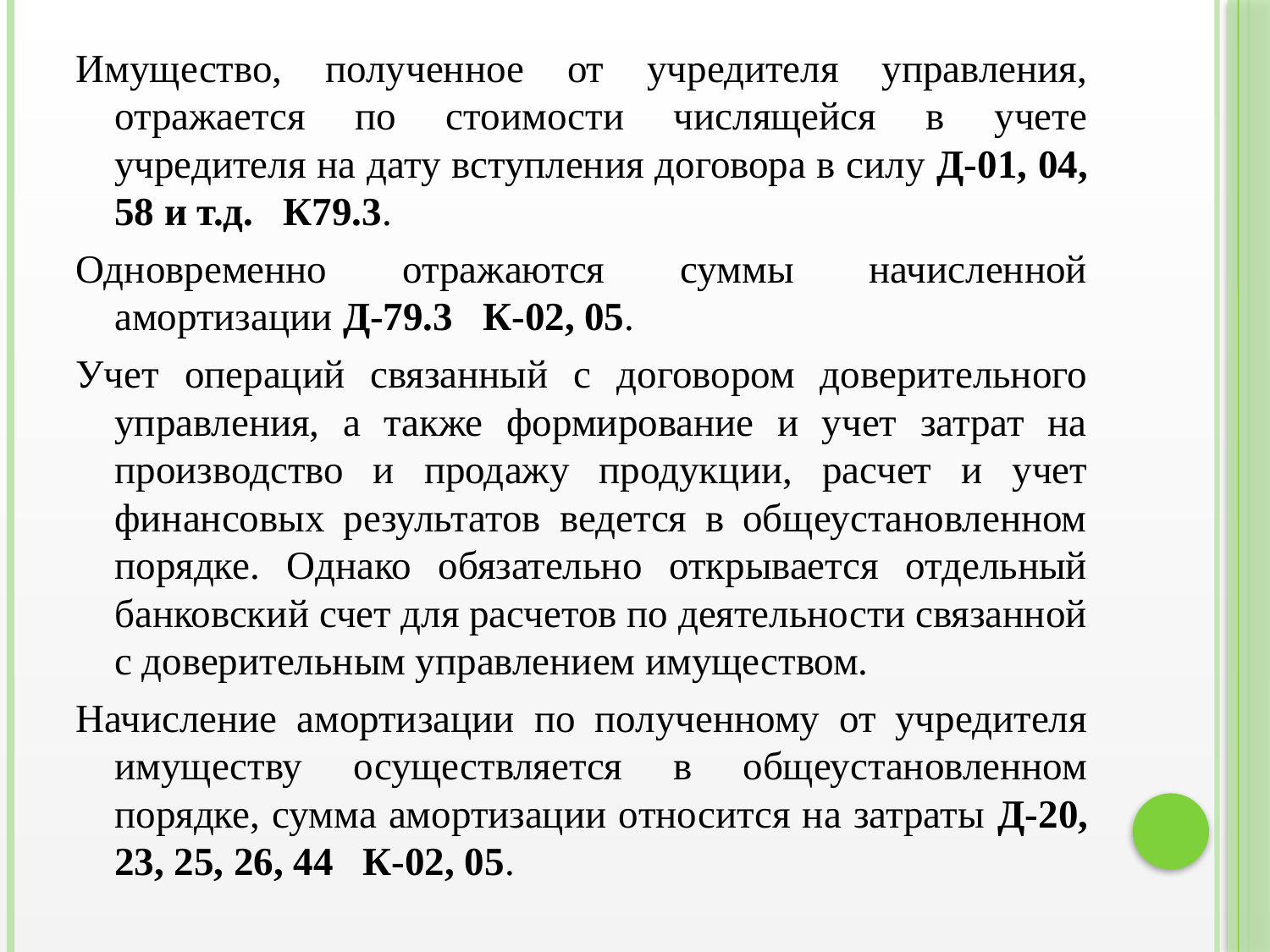

Имущество, полученное от учредителя управления, отражается по стоимости числящейся в учете учредителя на дату вступления договора в силу Д-01, 04, 58 и т.д.   К79.3.
Одновременно отражаются суммы начисленной амортизации Д-79.3   К-02, 05.
Учет операций связанный с договором доверительного управления, а также формирование и учет затрат на производство и продажу продукции, расчет и учет финансовых результатов ведется в общеустановленном порядке. Однако обязательно открывается отдельный банковский счет для расчетов по деятельности связанной с доверительным управлением имуществом.
Начисление амортизации по полученному от учредителя имуществу осуществляется в общеустановленном порядке, сумма амортизации относится на затраты Д-20, 23, 25, 26, 44   К-02, 05.